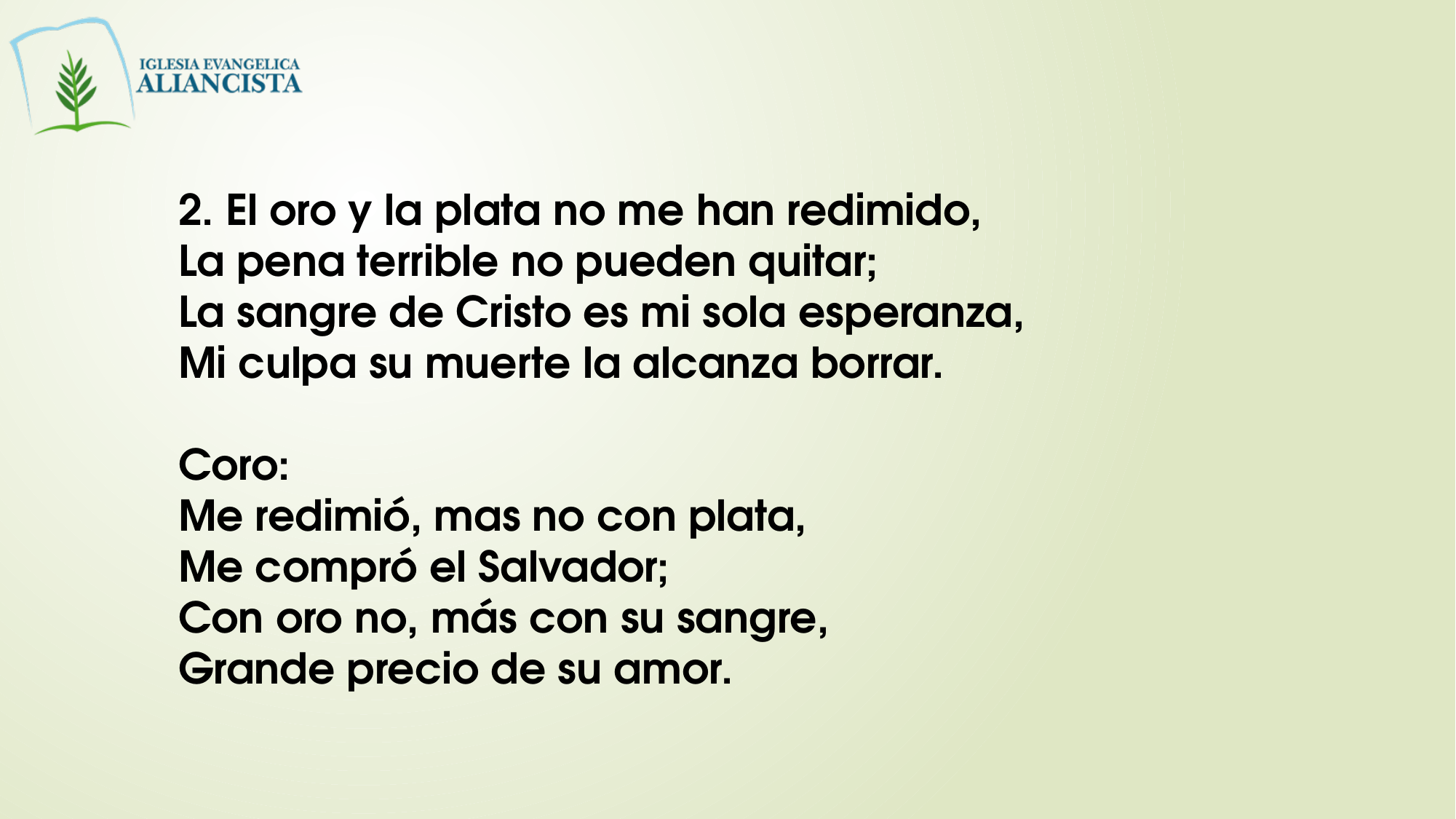

2. El oro y la plata no me han redimido,
La pena terrible no pueden quitar;
La sangre de Cristo es mi sola esperanza,
Mi culpa su muerte la alcanza borrar.

Coro:
Me redimió, mas no con plata,
Me compró el Salvador;
Con oro no, más con su sangre,
Grande precio de su amor.